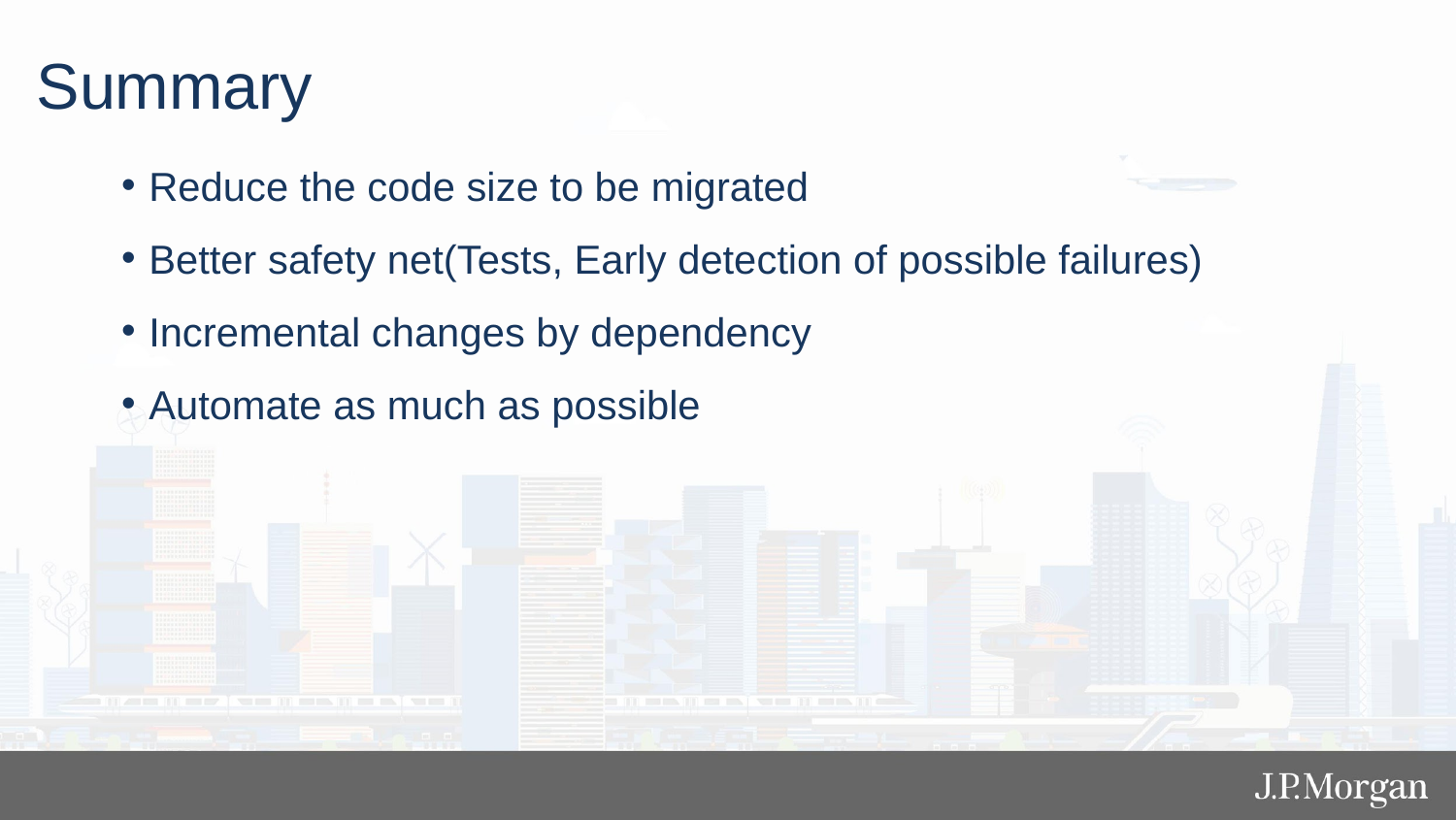

Summary
Reduce the code size to be migrated
Better safety net(Tests, Early detection of possible failures)
Incremental changes by dependency
Automate as much as possible